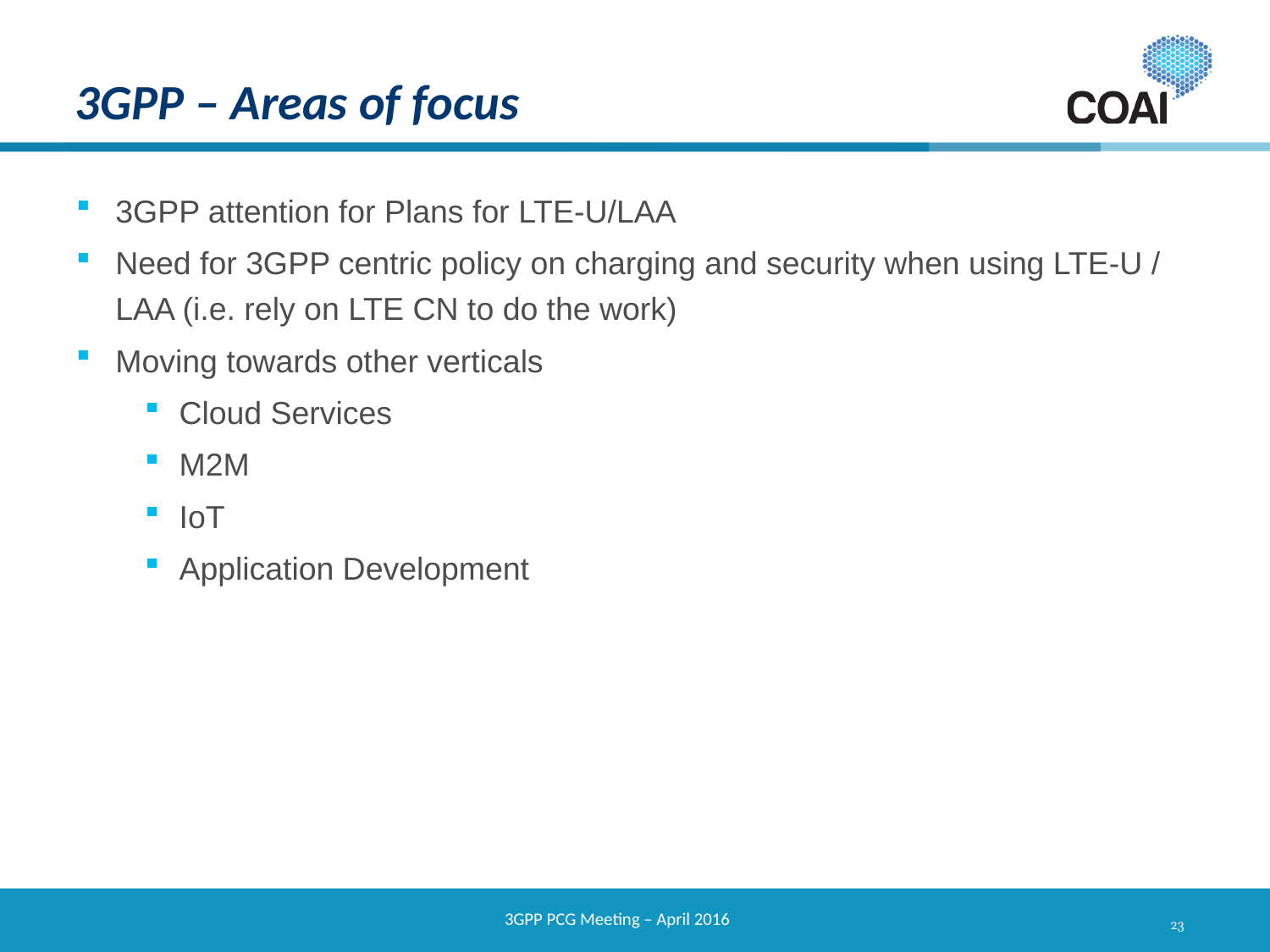

# 3GPP – Areas of focus
3GPP attention for Plans for LTE-U/LAA
Need for 3GPP centric policy on charging and security when using LTE-U / LAA (i.e. rely on LTE CN to do the work)
Moving towards other verticals
Cloud Services
M2M
IoT
Application Development